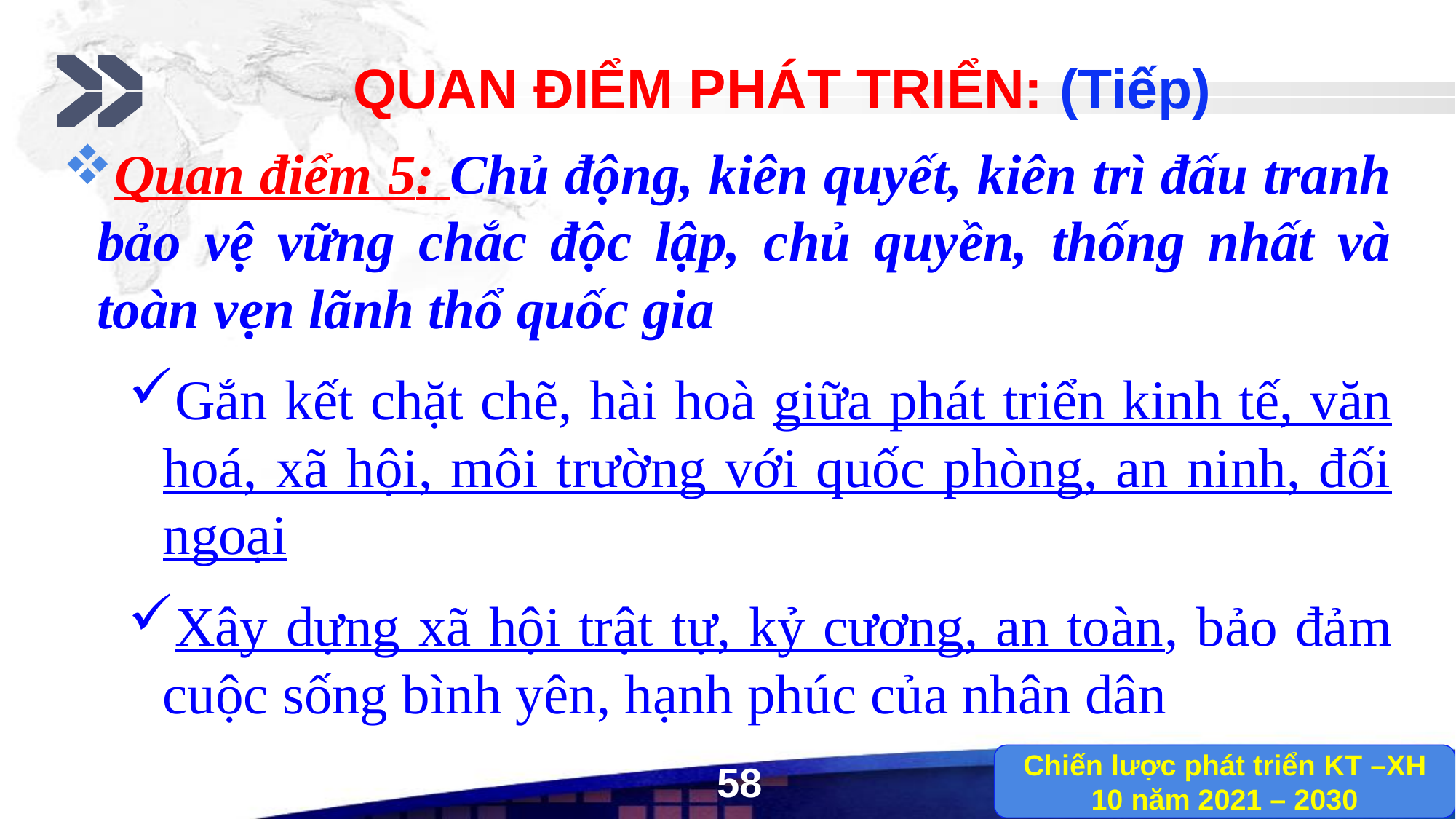

QUAN ĐIỂM PHÁT TRIỂN: (Tiếp)
Quan điểm 5: Chủ động, kiên quyết, kiên trì đấu tranh bảo vệ vững chắc độc lập, chủ quyền, thống nhất và toàn vẹn lãnh thổ quốc gia
Gắn kết chặt chẽ, hài hoà giữa phát triển kinh tế, văn hoá, xã hội, môi trường với quốc phòng, an ninh, đối ngoại
Xây dựng xã hội trật tự, kỷ cương, an toàn, bảo đảm cuộc sống bình yên, hạnh phúc của nhân dân

Chiến lược phát triển KT –XH
10 năm 2021 – 2030
58